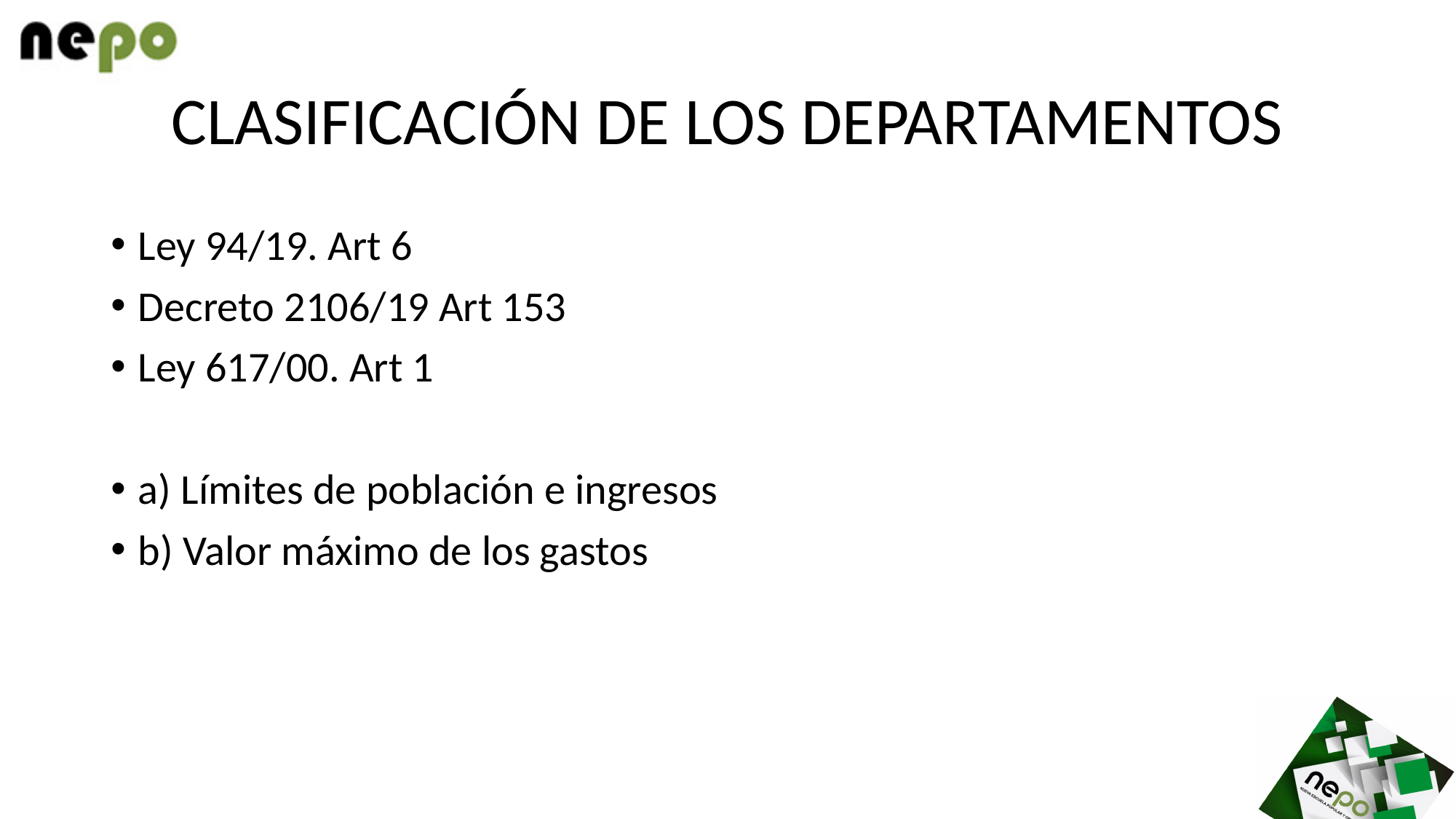

# CLASIFICACIÓN DE LOS DEPARTAMENTOS
Ley 94/19. Art 6
Decreto 2106/19 Art 153
Ley 617/00. Art 1

a) Límites de población e ingresos
b) Valor máximo de los gastos